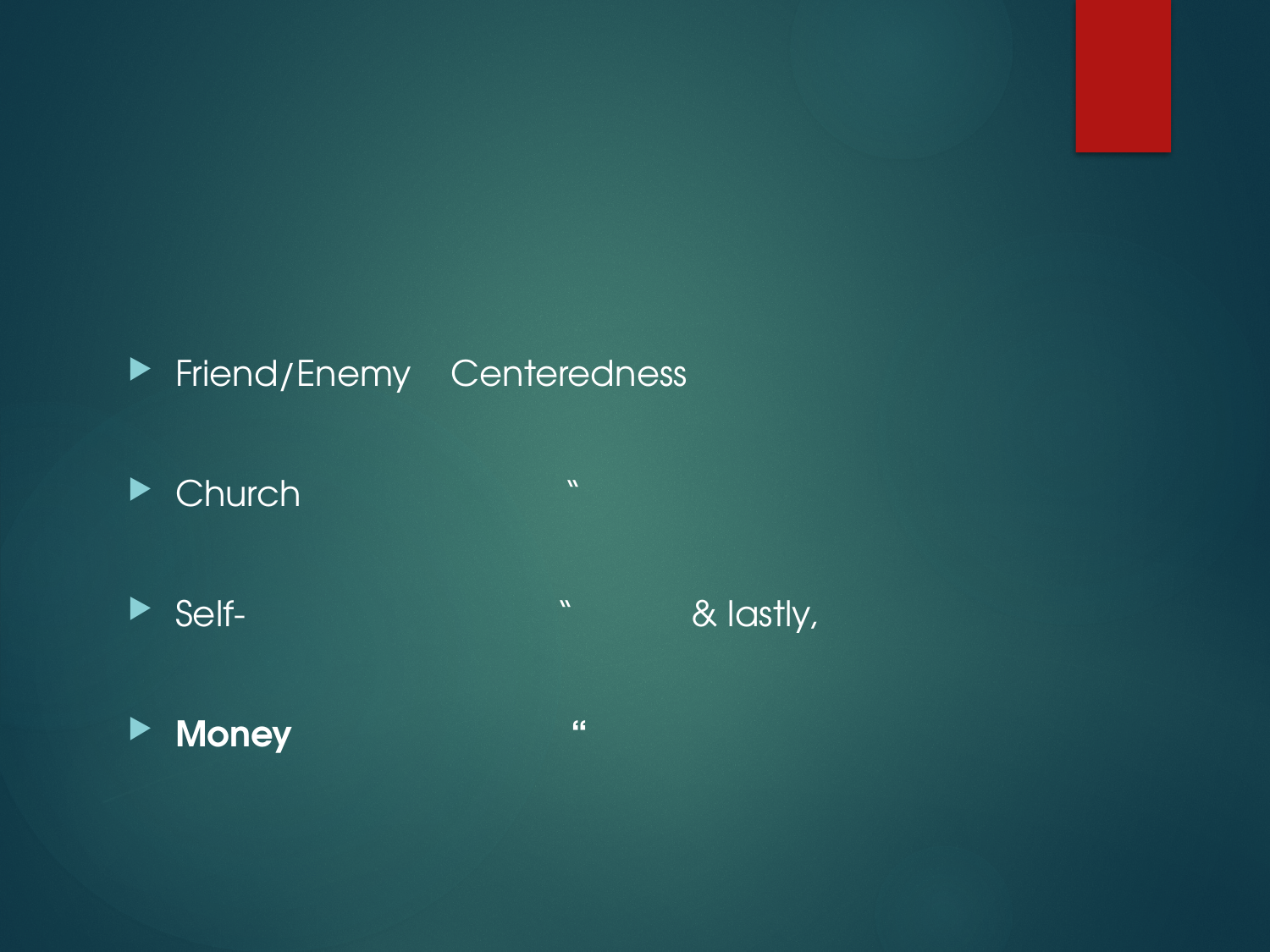

#

Friend/Enemy    Centeredness

Church                           “

Self-                                “            & lastly,

Money                            “